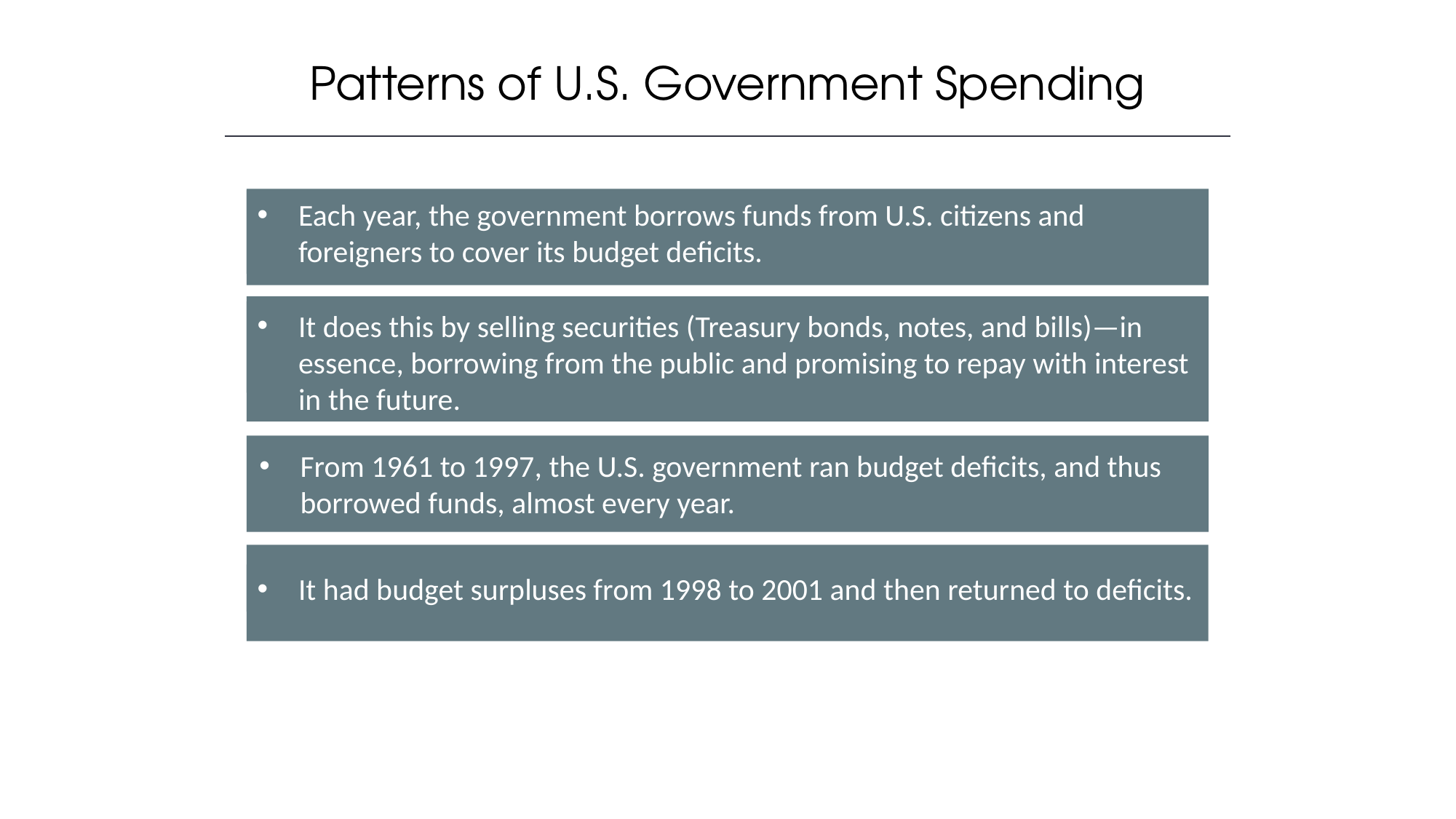

Patterns of U.S. Government Spending

Each year, the government borrows funds from U.S. citizens and foreigners to cover its budget deficits.

It does this by selling securities (Treasury bonds, notes, and bills)—in essence, borrowing from the public and promising to repay with interest in the future.

From 1961 to 1997, the U.S. government ran budget deficits, and thus borrowed funds, almost every year.

It had budget surpluses from 1998 to 2001 and then returned to deficits.